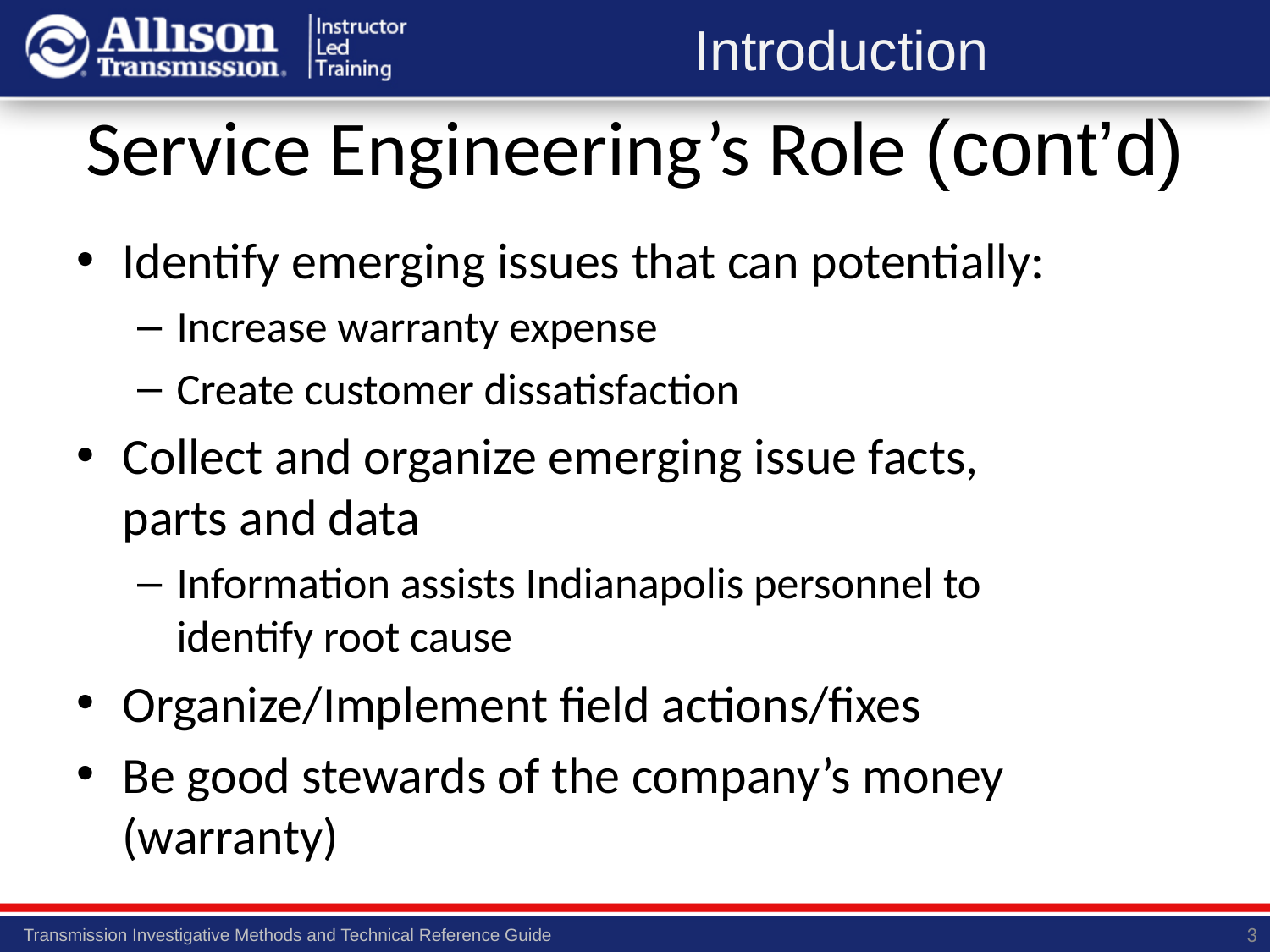

# Service Engineering’s Role (cont’d)
Identify emerging issues that can potentially:
Increase warranty expense
Create customer dissatisfaction
Collect and organize emerging issue facts, parts and data
Information assists Indianapolis personnel to identify root cause
Organize/Implement field actions/fixes
Be good stewards of the company’s money (warranty)

3